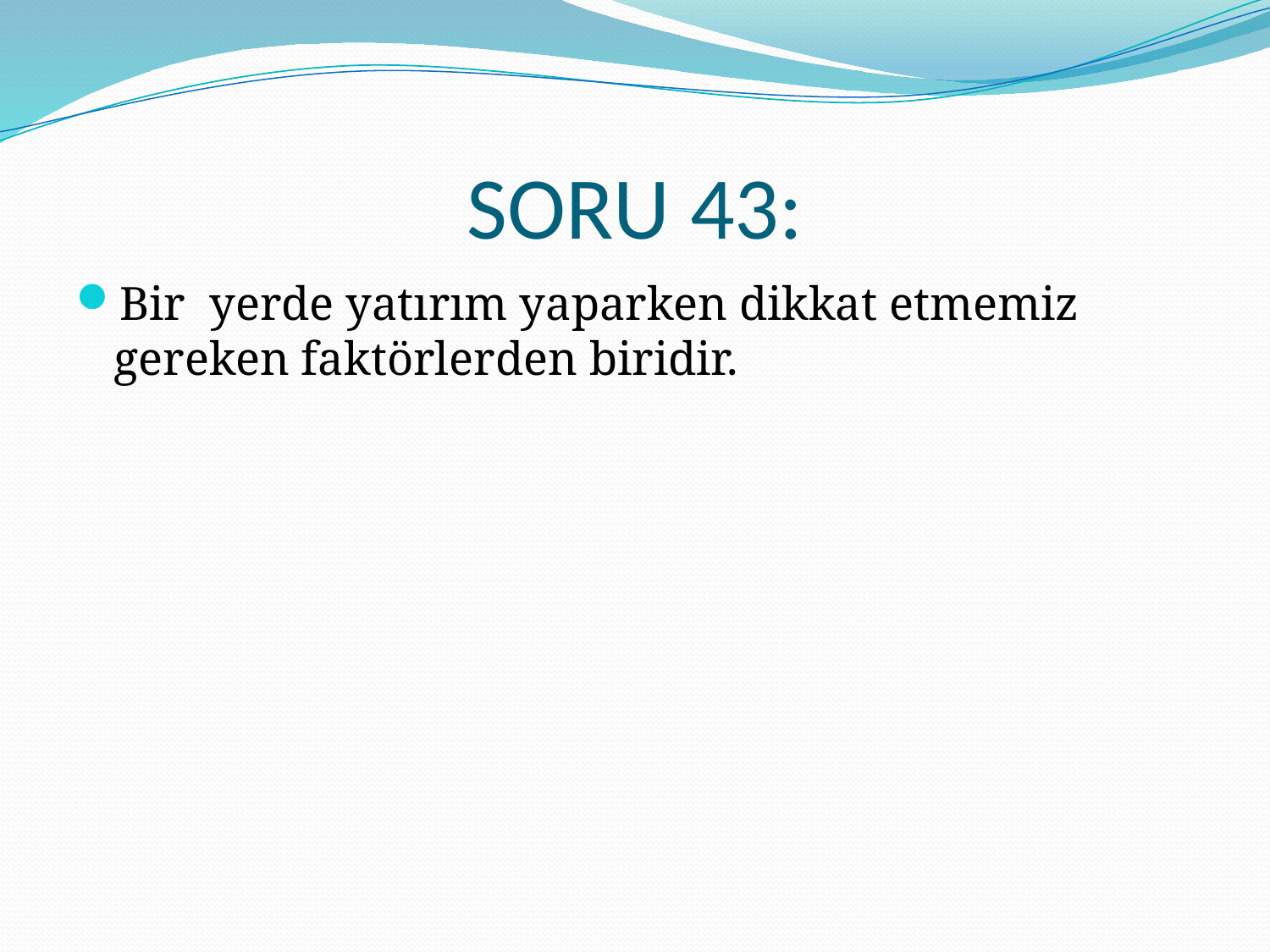

# SORU 43:
Bir  yerde yatırım yaparken dikkat etmemiz gereken faktörlerden biridir.